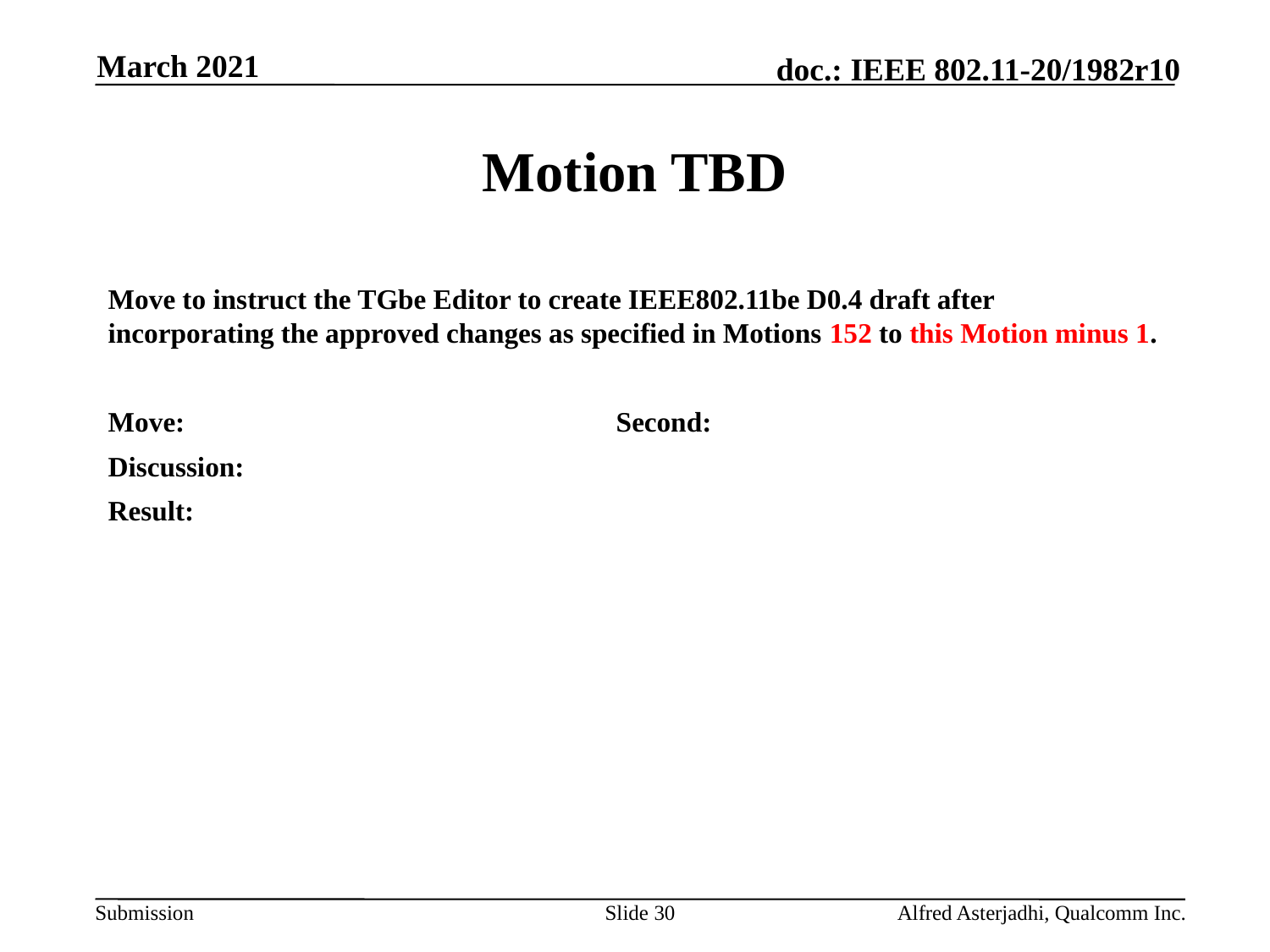

March 2021
# Motion TBD
Move to instruct the TGbe Editor to create IEEE802.11be D0.4 draft after incorporating the approved changes as specified in Motions 152 to this Motion minus 1.

Move: 				Second:
Discussion:
Result:

Slide 30
Alfred Asterjadhi, Qualcomm Inc.